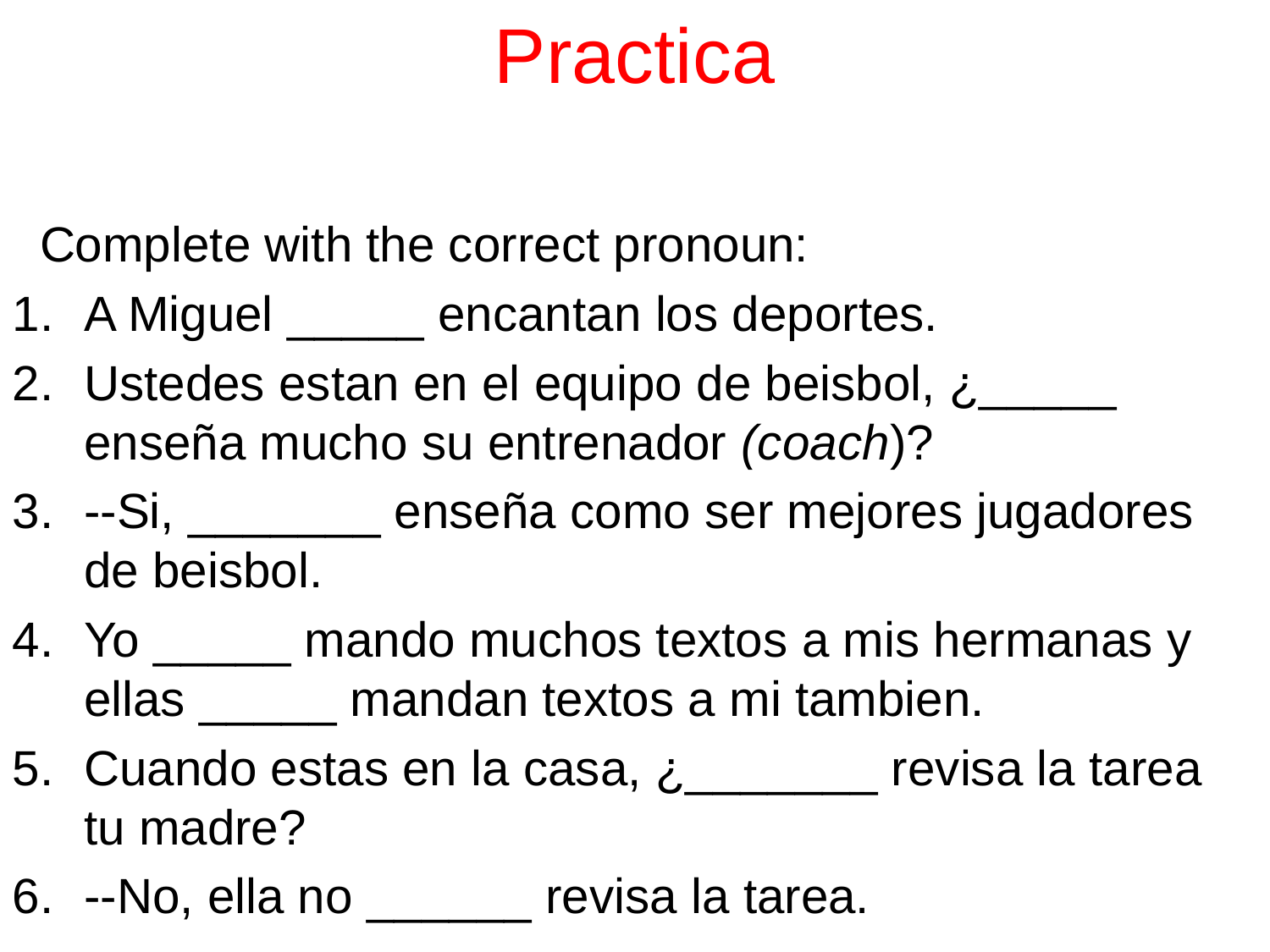

Practica

  Complete with the correct pronoun:
A Miguel _____ encantan los deportes.
Ustedes estan en el equipo de beisbol, ¿_____ enseña mucho su entrenador (coach)?
--Si, _______ enseña como ser mejores jugadores de beisbol.
Yo _____ mando muchos textos a mis hermanas y ellas _____ mandan textos a mi tambien.
Cuando estas en la casa, ¿_______ revisa la tarea tu madre?
--No, ella no ______ revisa la tarea.